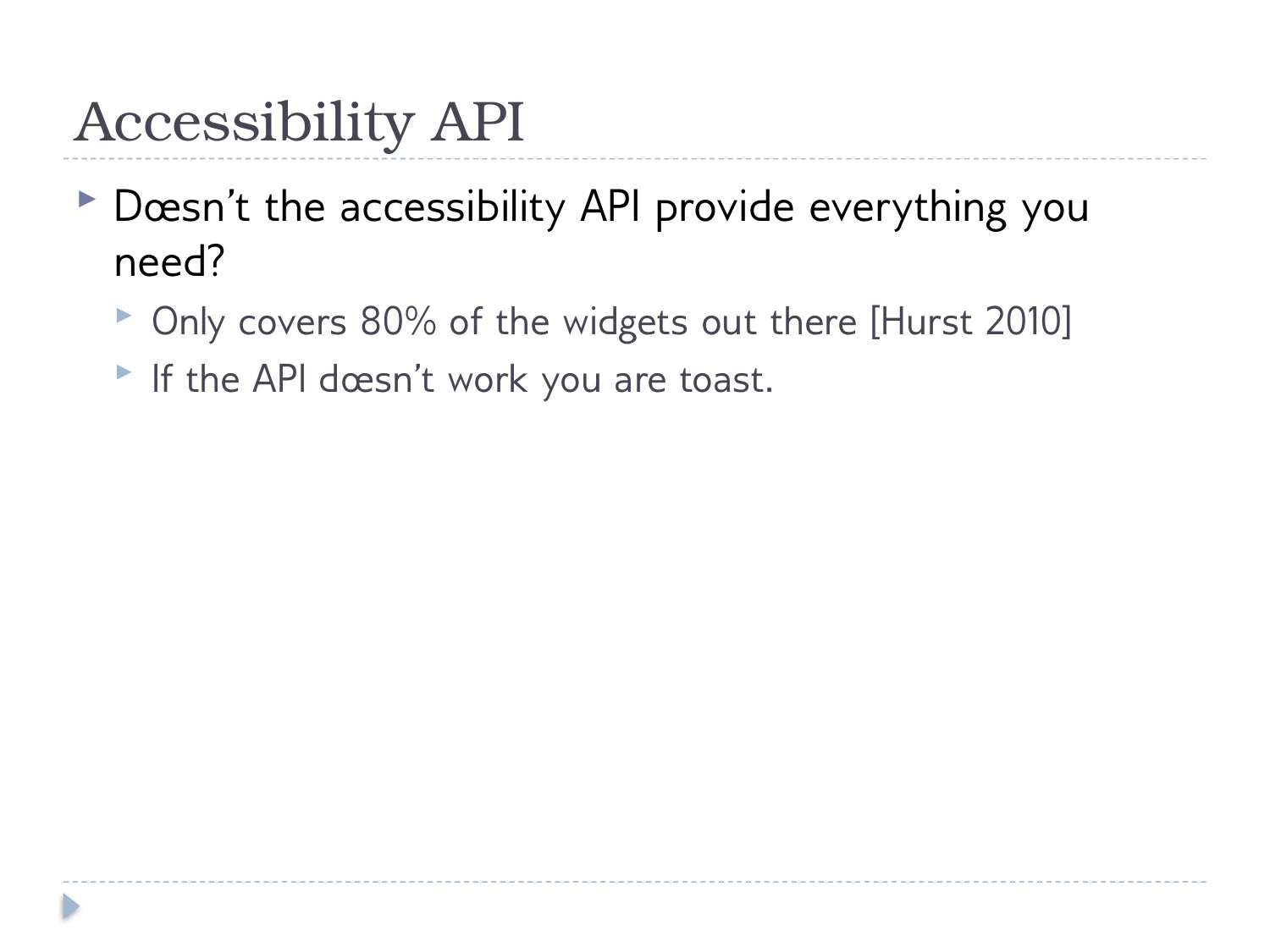

# Accessibility API
Doesn’t the accessibility API provide everything you need?
Only covers 80% of the widgets out there [Hurst 2010]
If the API doesn’t work you are toast.